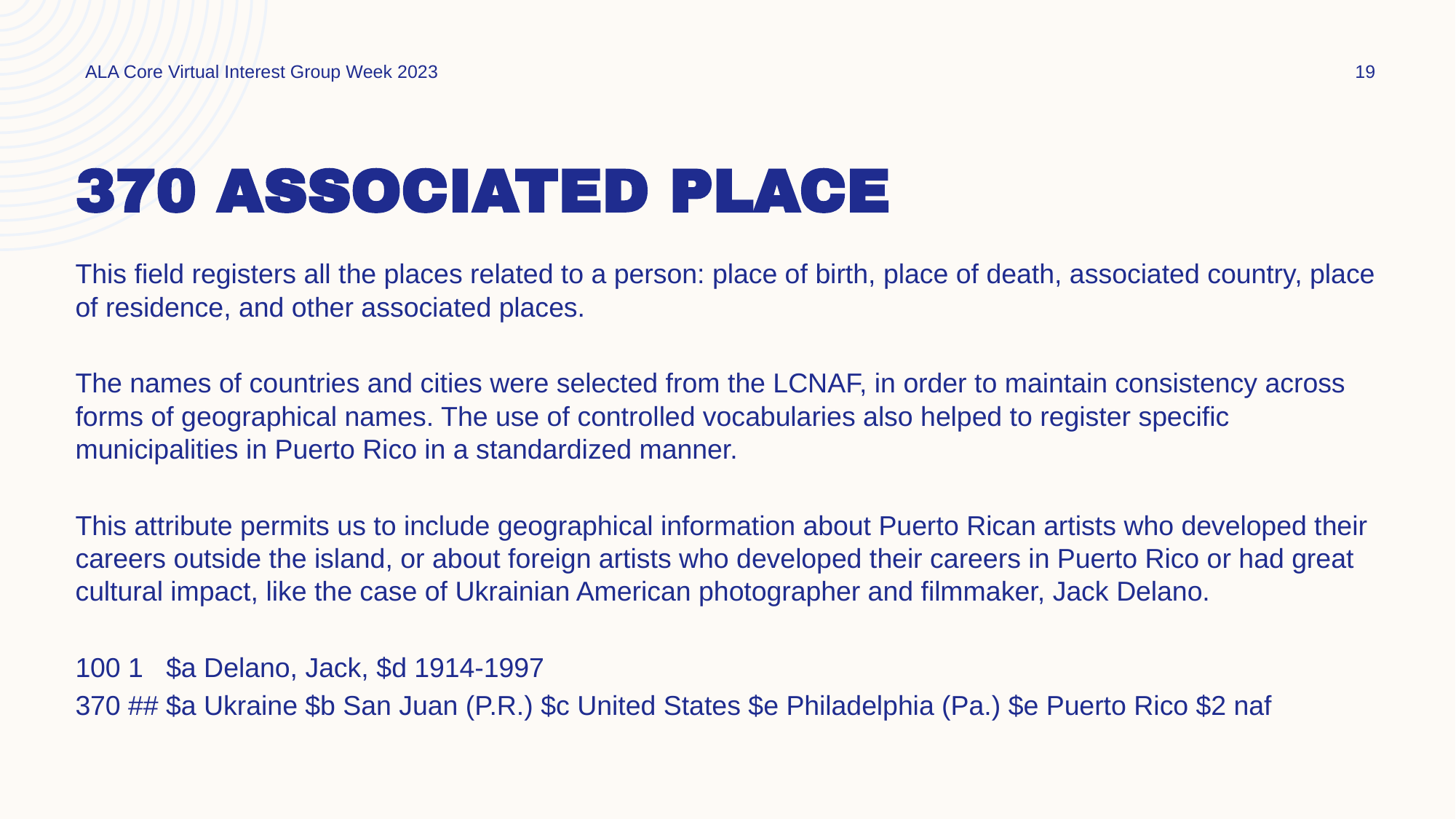

ALA Core Virtual Interest Group Week 2023
19
# 370 Associated place
This field registers all the places related to a person: place of birth, place of death, associated country, place of residence, and other associated places.

The names of countries and cities were selected from the LCNAF, in order to maintain consistency across forms of geographical names. The use of controlled vocabularies also helped to register specific municipalities in Puerto Rico in a standardized manner.

This attribute permits us to include geographical information about Puerto Rican artists who developed their careers outside the island, or about foreign artists who developed their careers in Puerto Rico or had great cultural impact, like the case of Ukrainian American photographer and filmmaker, Jack Delano.

100 1   $a Delano, Jack, $d 1914-1997
370 ## $a Ukraine $b San Juan (P.R.) $c United States $e Philadelphia (Pa.) $e Puerto Rico $2 naf